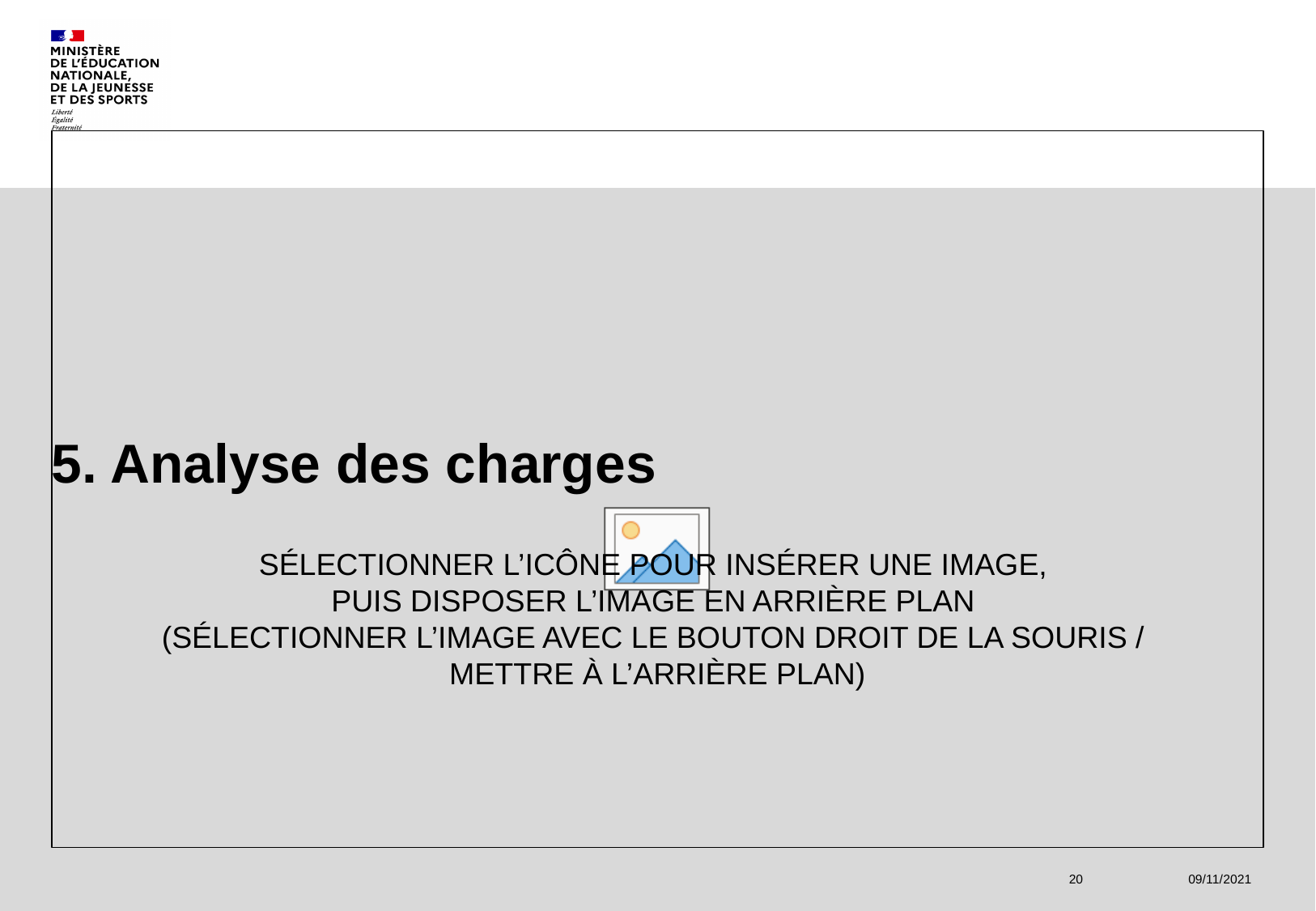

# 5. Analyse des charges

20
09/11/2021